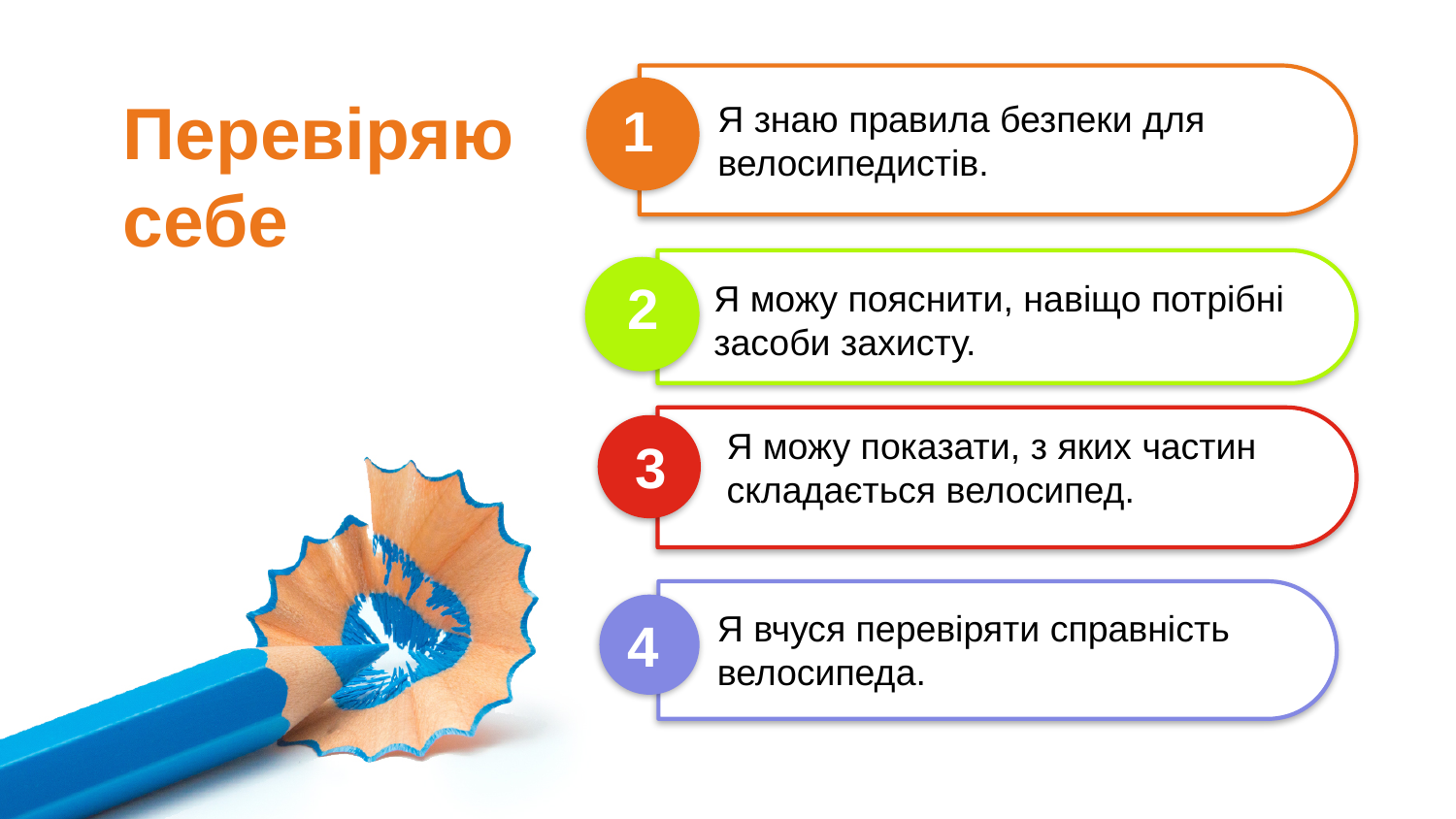

Перевіряю себе

1
Я знаю правила безпеки для
велосипедистів.

2
Я можу пояснити, навіщо потрібні
засоби захисту.

Я можу показати, з яких частин
складається велосипед.
3

Я вчуся перевіряти справність
велосипеда.
4